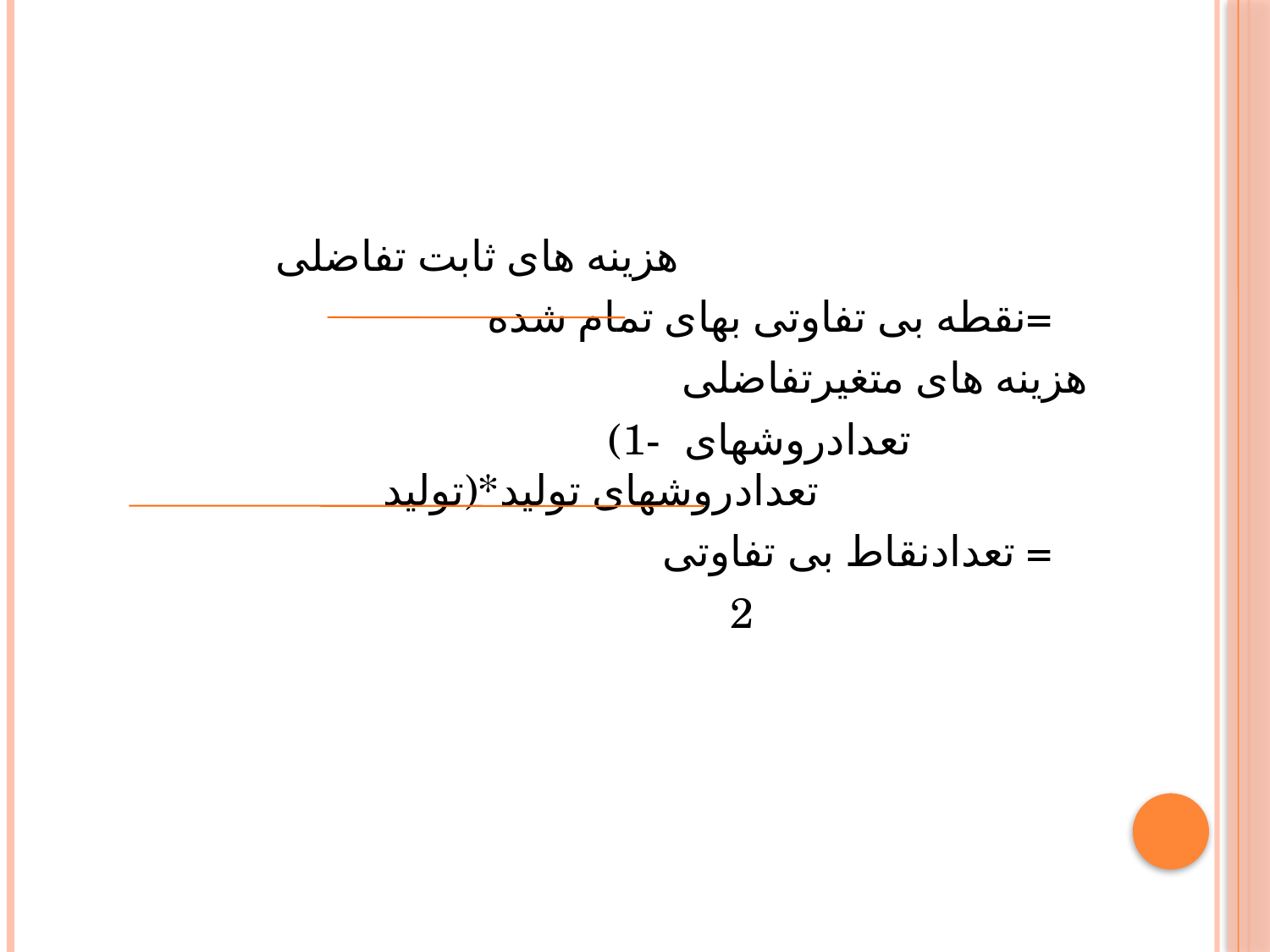

#
                   هزینه های ثابت تفاضلی
نقطه بی تفاوتی بهای تمام شده=
                                        هزینه های متغیرتفاضلی
                              (1-  تعدادروشهای تولید)*تعدادروشهای تولید
تعدادنقاط بی تفاوتی =
                           2